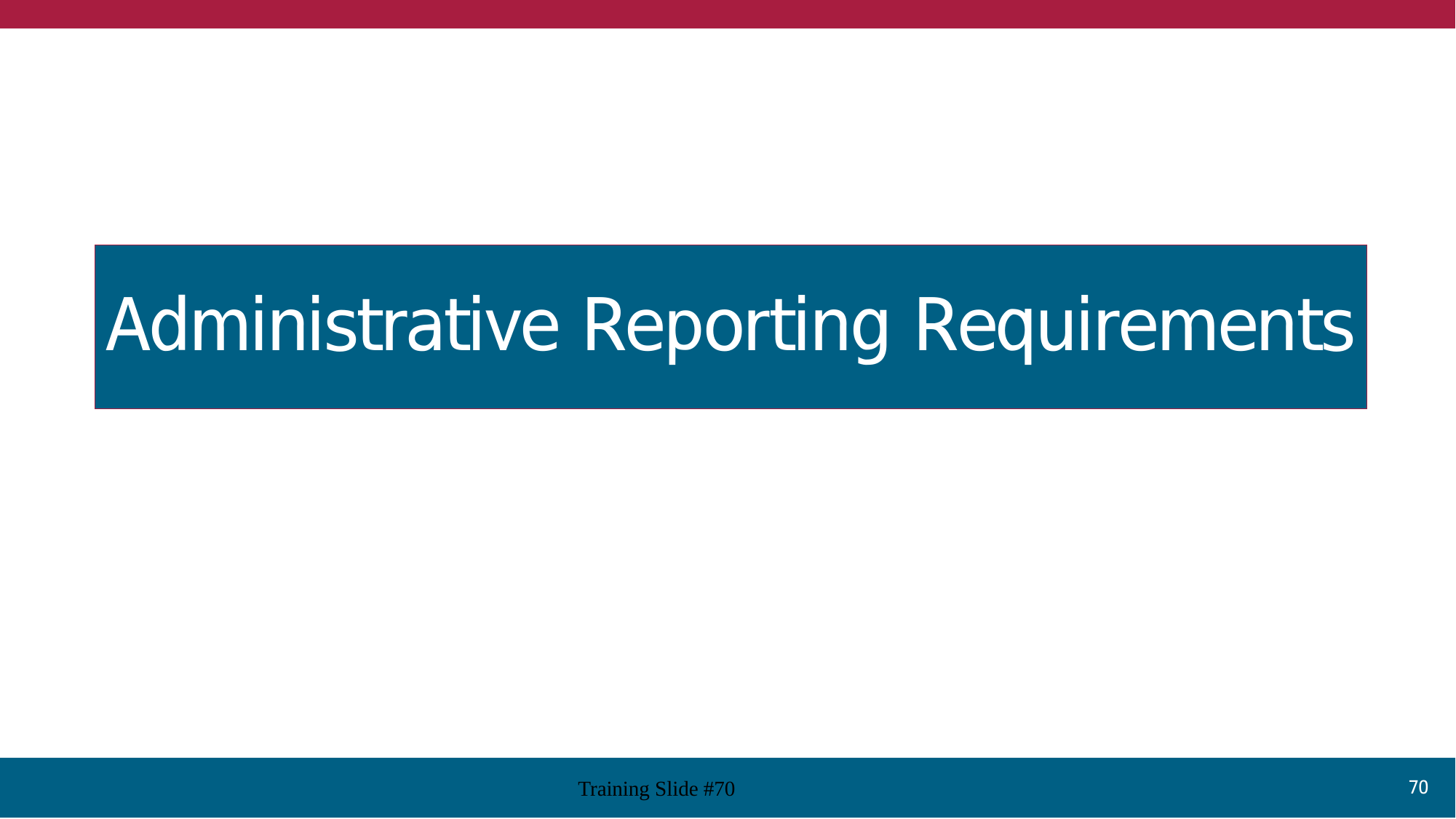

# Administrative Reporting Requirements
70
Training Slide #70